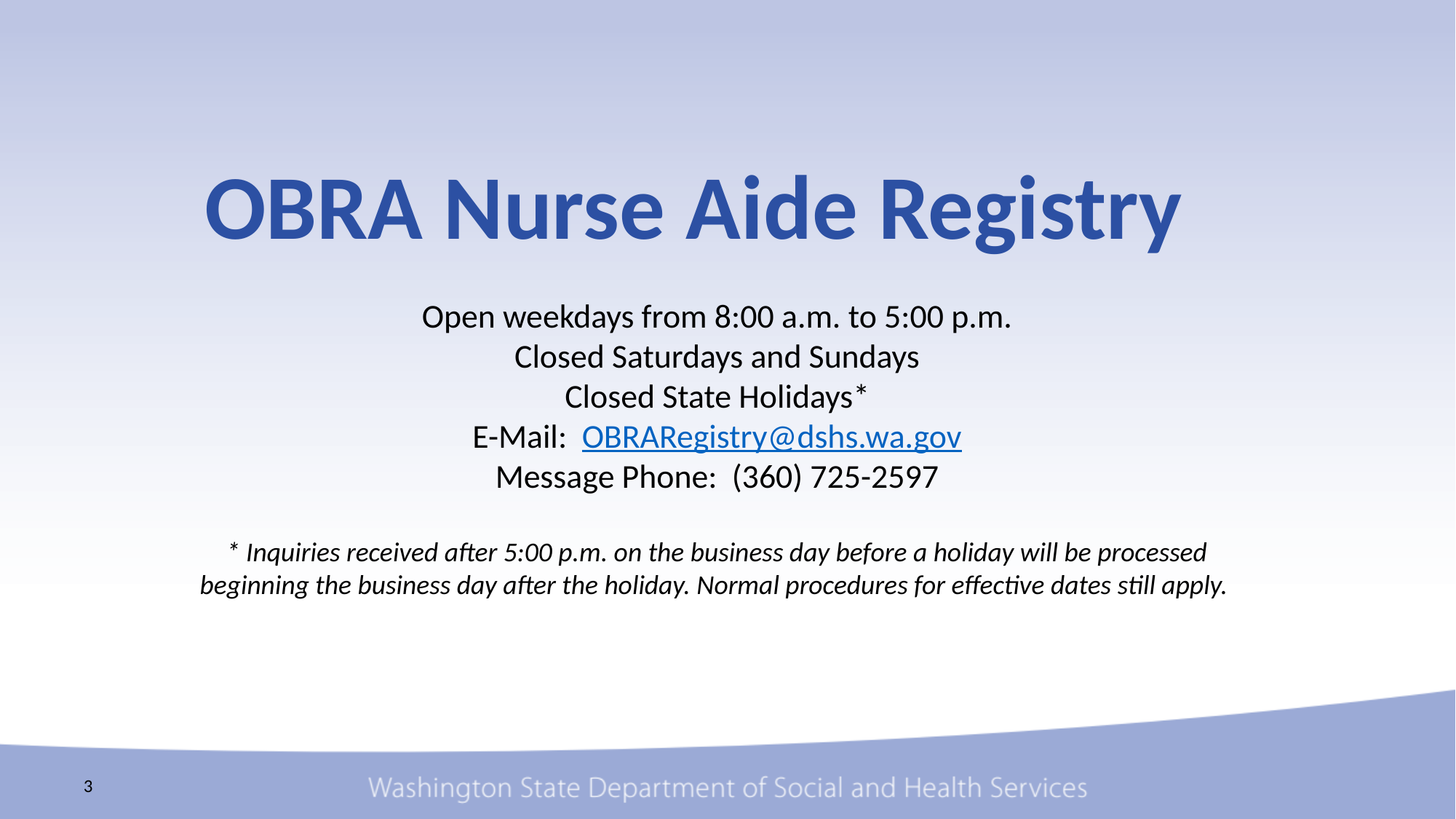

# OBRA Nurse Aide Registry
Open weekdays from 8:00 a.m. to 5:00 p.m.
Closed Saturdays and Sundays
Closed State Holidays*
E-Mail:  OBRARegistry@dshs.wa.gov
Message Phone:  (360) 725-2597

* Inquiries received after 5:00 p.m. on the business day before a holiday will be processed beginning the business day after the holiday. Normal procedures for effective dates still apply.
3